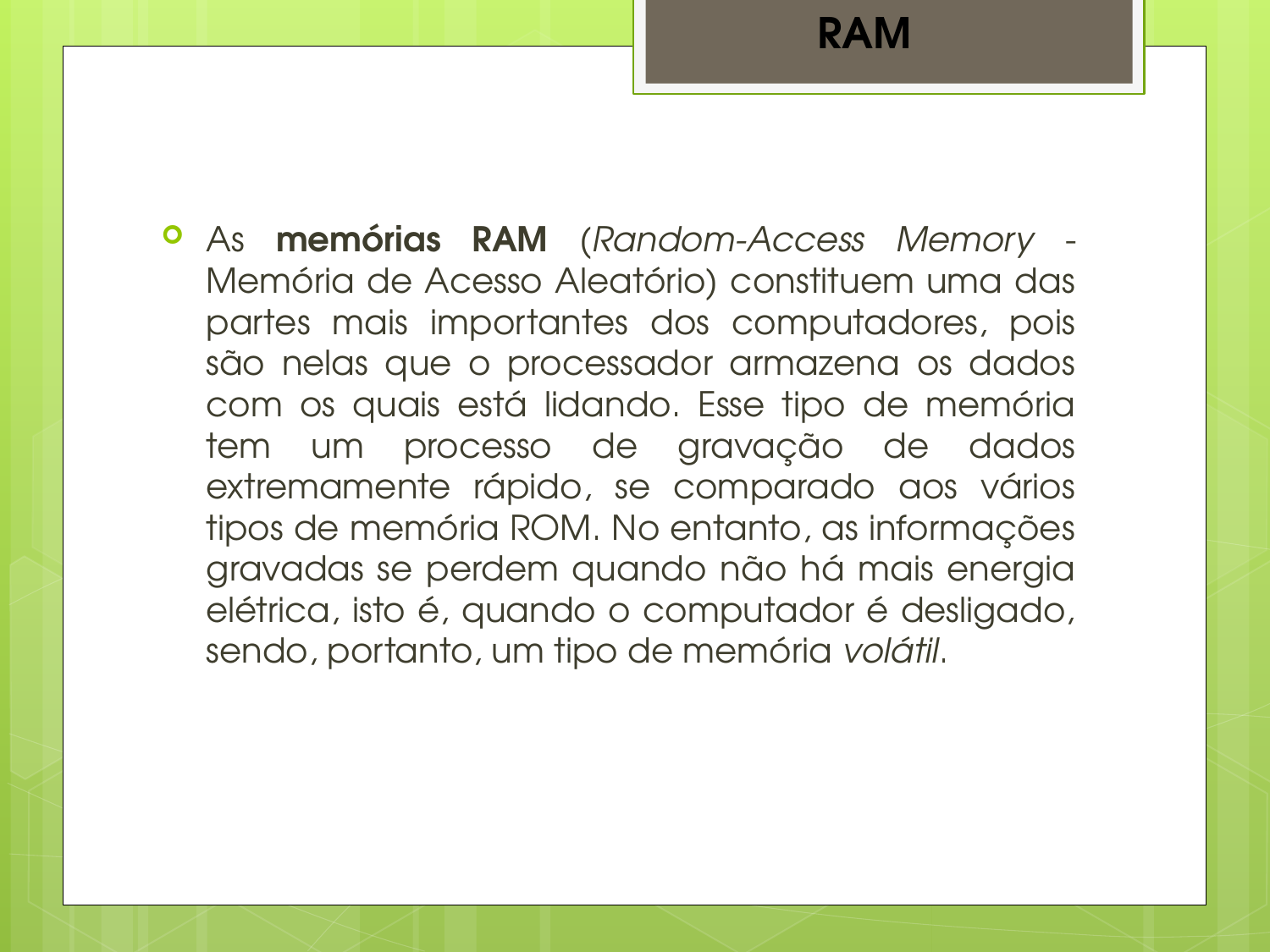

RAM
As memórias RAM (Random-Access Memory - Memória de Acesso Aleatório) constituem uma das partes mais importantes dos computadores, pois são nelas que o processador armazena os dados com os quais está lidando. Esse tipo de memória tem um processo de gravação de dados extremamente rápido, se comparado aos vários tipos de memória ROM. No entanto, as informações gravadas se perdem quando não há mais energia elétrica, isto é, quando o computador é desligado, sendo, portanto, um tipo de memória volátil.